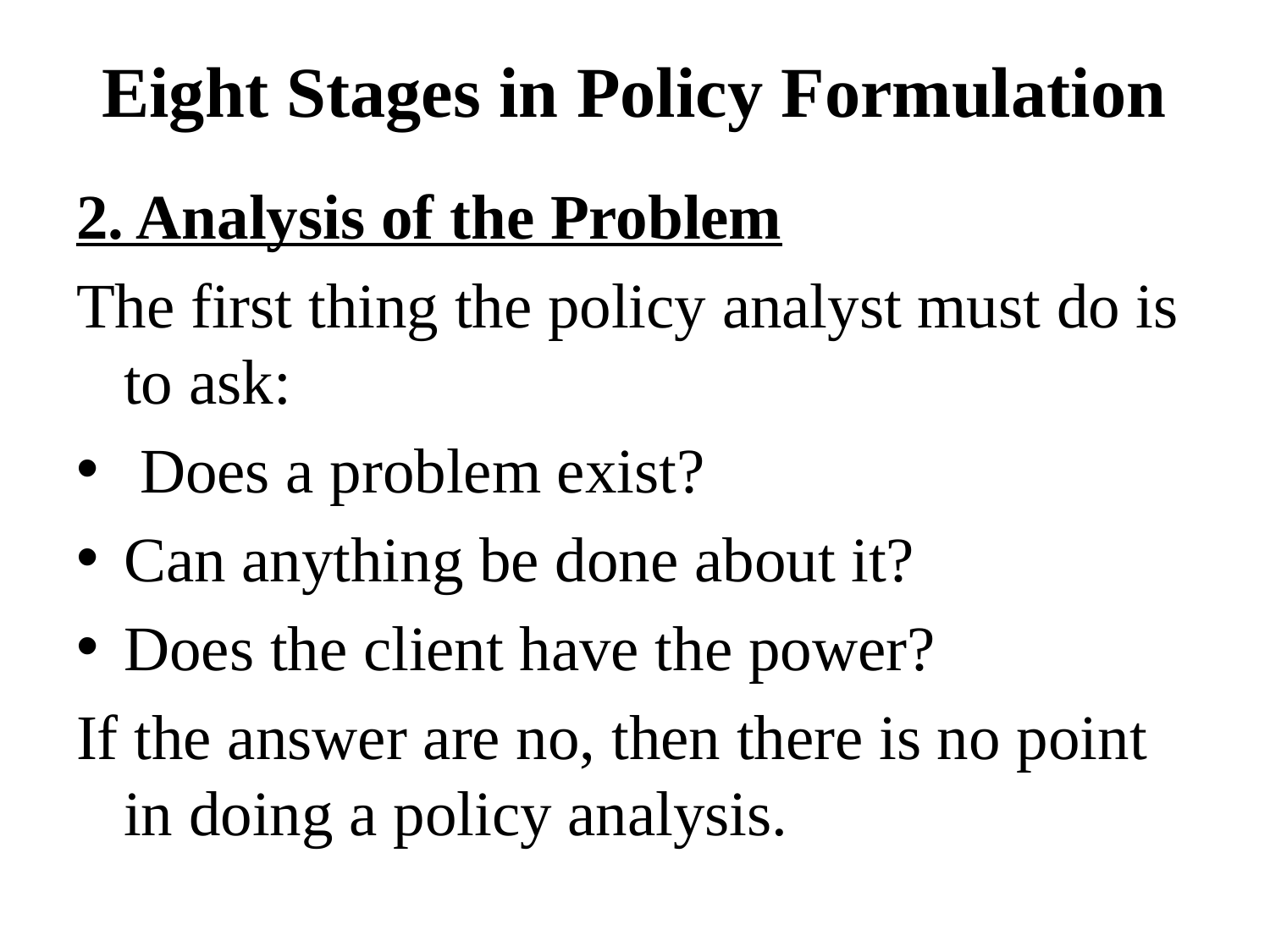

# Eight Stages in Policy Formulation
2. Analysis of the Problem
The first thing the policy analyst must do is to ask:
 Does a problem exist?
Can anything be done about it?
Does the client have the power?
If the answer are no, then there is no point in doing a policy analysis.